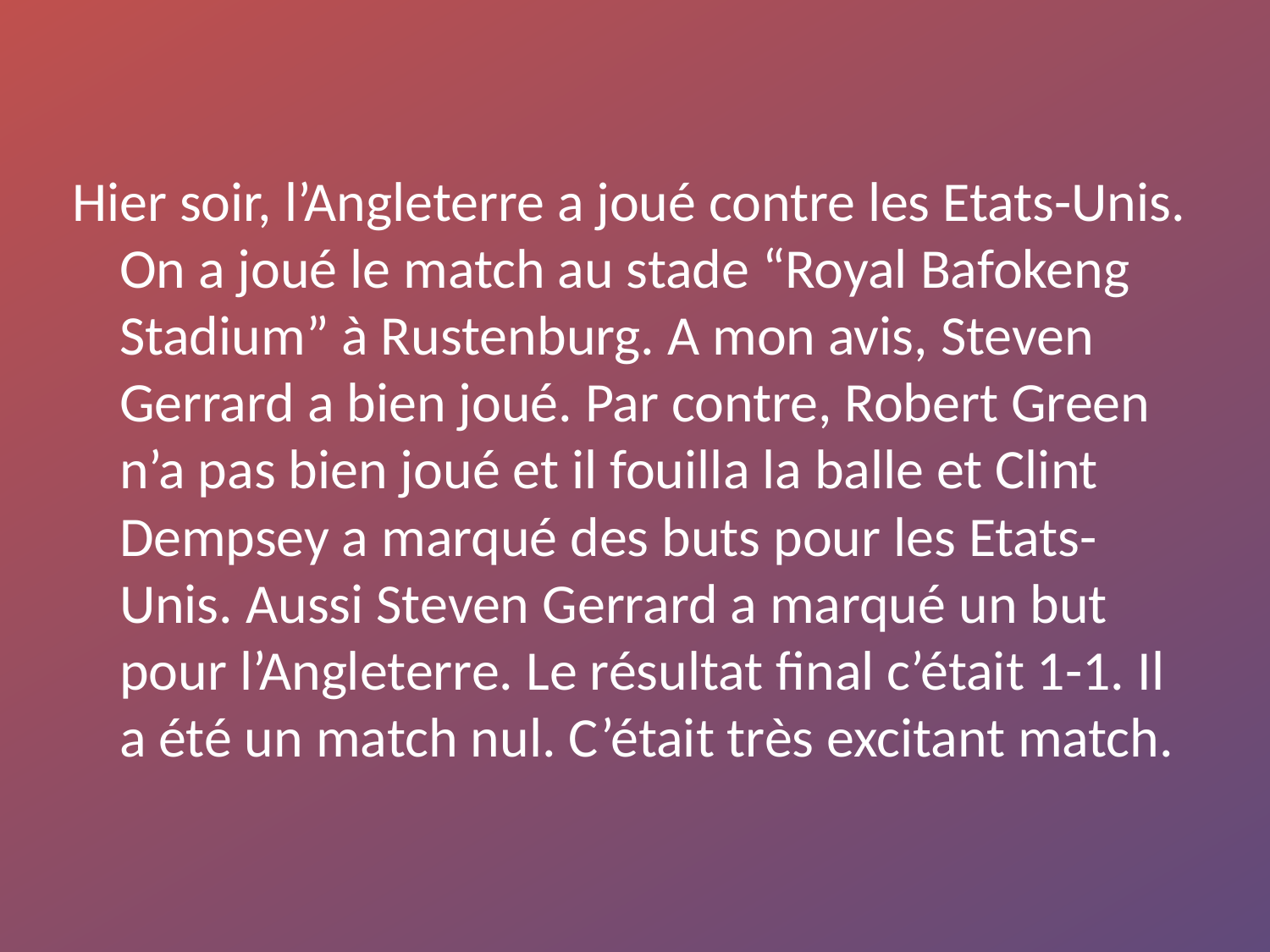

Hier soir, l’Angleterre a joué contre les Etats-Unis. On a joué le match au stade “Royal Bafokeng Stadium” à Rustenburg. A mon avis, Steven Gerrard a bien joué. Par contre, Robert Green n’a pas bien joué et il fouilla la balle et Clint Dempsey a marqué des buts pour les Etats-Unis. Aussi Steven Gerrard a marqué un but pour l’Angleterre. Le résultat final c’était 1-1. Il a été un match nul. C’était très excitant match.